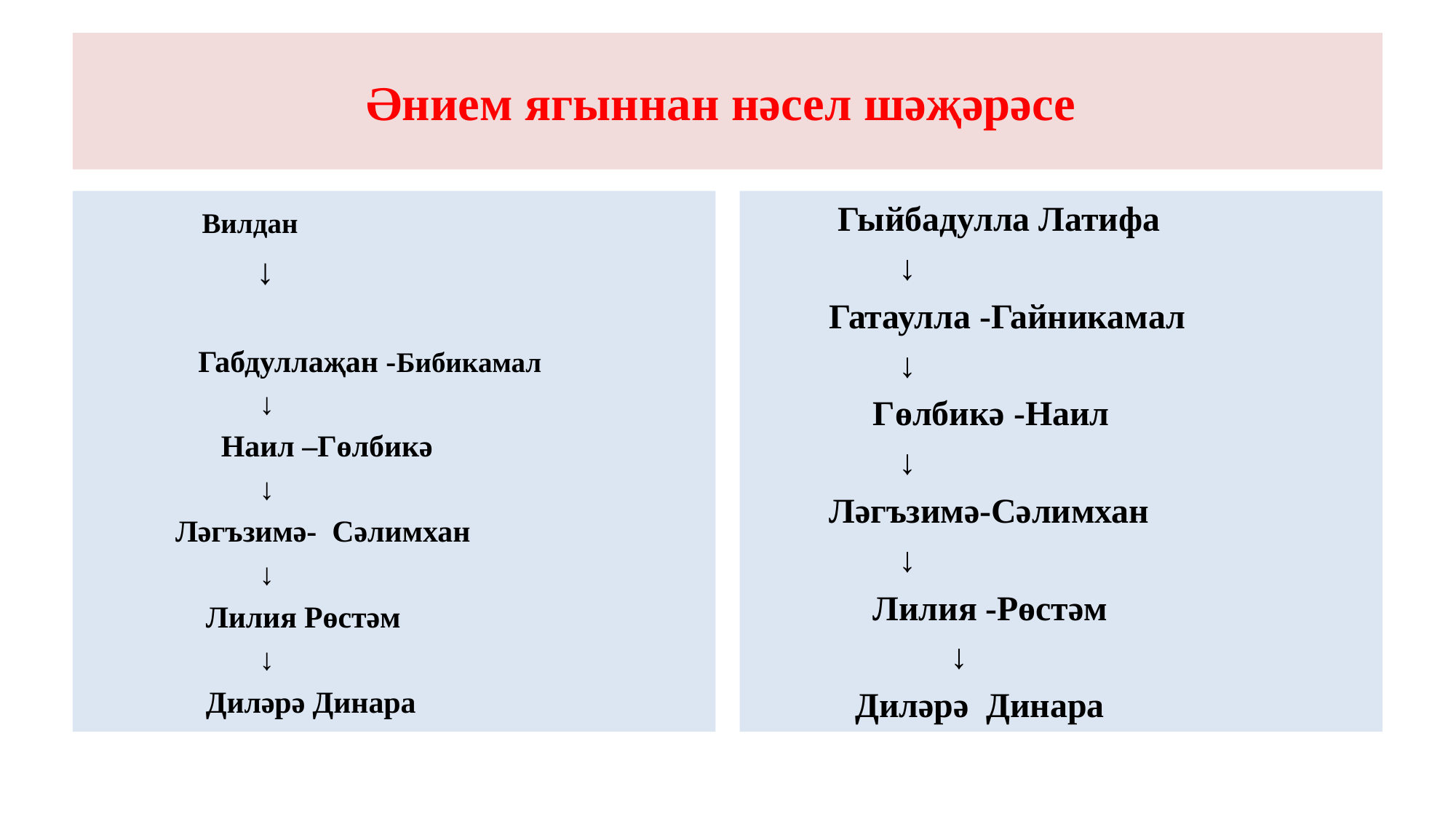

# Әнием ягыннан нәсел шәҗәрәсе
             Вилдан
                   ↓
               Габдуллаҗан -Бибикамал
                       ↓
                  Наил –Гөлбикә
                       ↓
            Ләгъзимә-  Сәлимхан
                       ↓
                Лилия Рөстәм
                       ↓
                Диләрә Динара
          Гыйбадулла Латифа
                 ↓
         Гатаулла -Гайникамал
                 ↓
              Гөлбикә -Наил
                 ↓
         Ләгъзимә-Сәлимхан
                 ↓
              Лилия -Рөстәм
                       ↓
            Диләрә  Динара